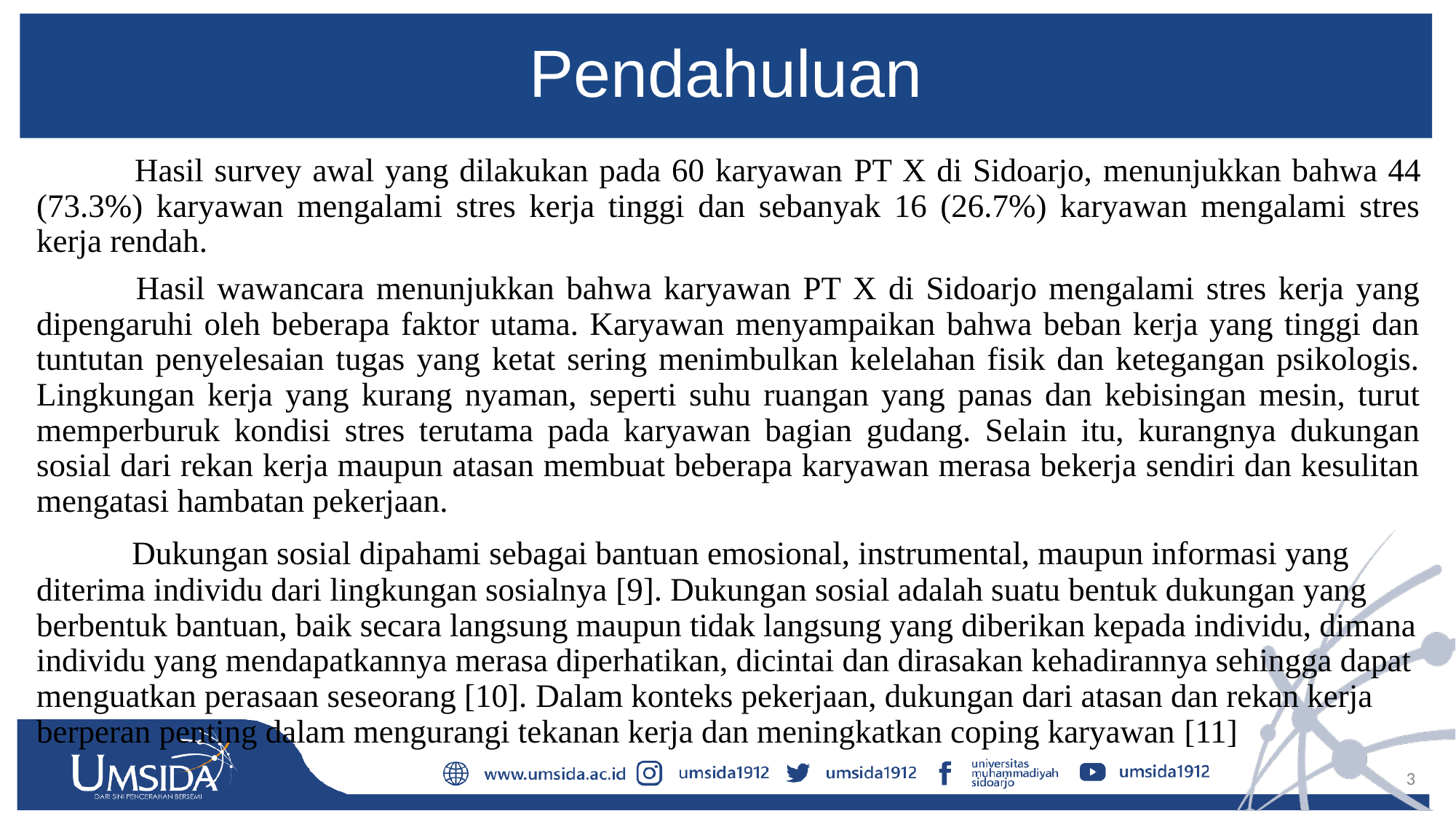

# Pendahuluan
	 Hasil survey awal yang dilakukan pada 60 karyawan PT X di Sidoarjo, menunjukkan bahwa 44 (73.3%) karyawan mengalami stres kerja tinggi dan sebanyak 16 (26.7%) karyawan mengalami stres kerja rendah.
	 Hasil wawancara menunjukkan bahwa karyawan PT X di Sidoarjo mengalami stres kerja yang dipengaruhi oleh beberapa faktor utama. Karyawan menyampaikan bahwa beban kerja yang tinggi dan tuntutan penyelesaian tugas yang ketat sering menimbulkan kelelahan fisik dan ketegangan psikologis. Lingkungan kerja yang kurang nyaman, seperti suhu ruangan yang panas dan kebisingan mesin, turut memperburuk kondisi stres terutama pada karyawan bagian gudang. Selain itu, kurangnya dukungan sosial dari rekan kerja maupun atasan membuat beberapa karyawan merasa bekerja sendiri dan kesulitan mengatasi hambatan pekerjaan.
	 Dukungan sosial dipahami sebagai bantuan emosional, instrumental, maupun informasi yang diterima individu dari lingkungan sosialnya [9]. Dukungan sosial adalah suatu bentuk dukungan yang berbentuk bantuan, baik secara langsung maupun tidak langsung yang diberikan kepada individu, dimana individu yang mendapatkannya merasa diperhatikan, dicintai dan dirasakan kehadirannya sehingga dapat menguatkan perasaan seseorang [10]. Dalam konteks pekerjaan, dukungan dari atasan dan rekan kerja berperan penting dalam mengurangi tekanan kerja dan meningkatkan coping karyawan [11]